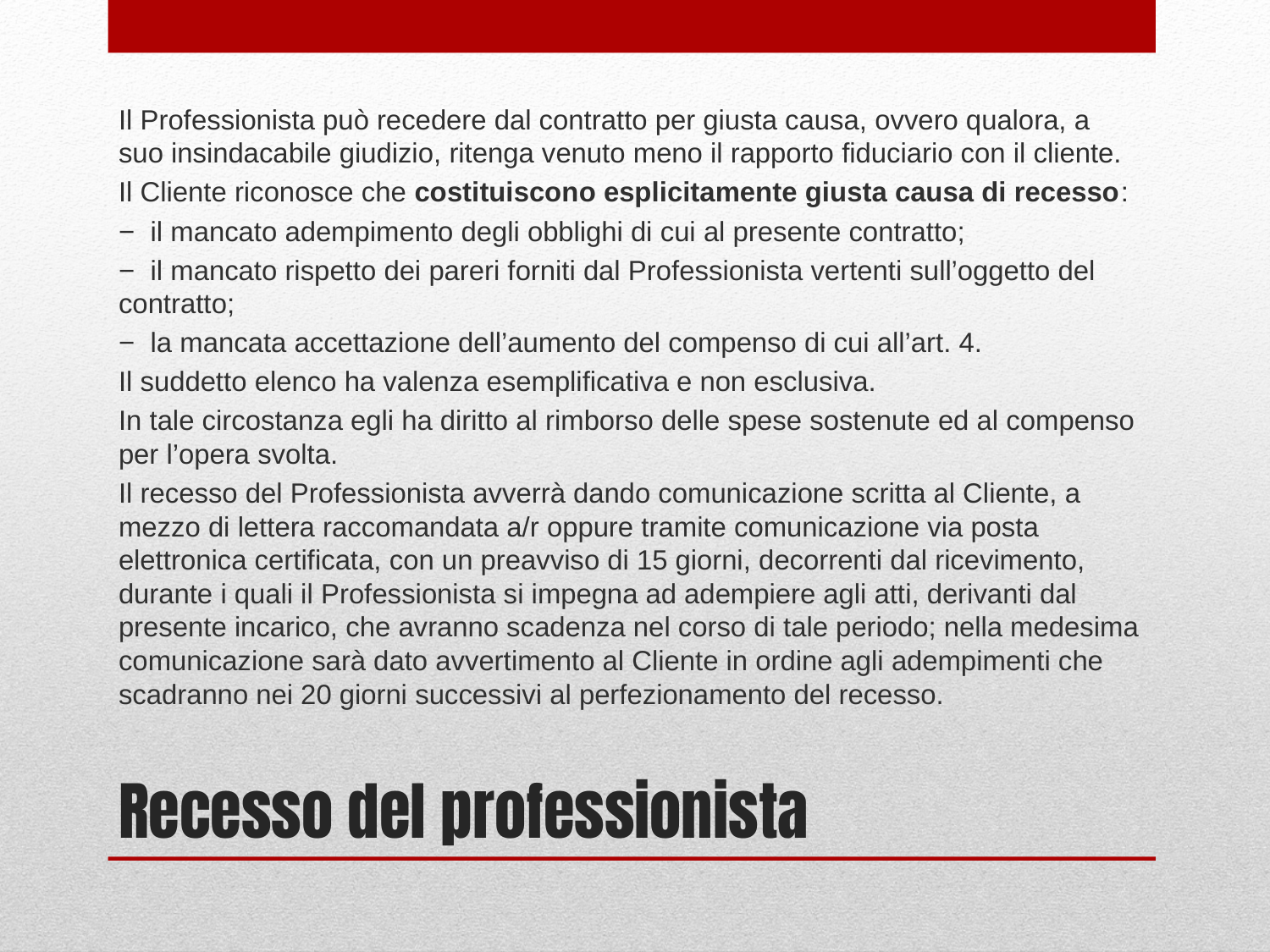

Il Professionista può recedere dal contratto per giusta causa, ovvero qualora, a suo insindacabile giudizio, ritenga venuto meno il rapporto fiduciario con il cliente.
Il Cliente riconosce che costituiscono esplicitamente giusta causa di recesso:
−  il mancato adempimento degli obblighi di cui al presente contratto;
−  il mancato rispetto dei pareri forniti dal Professionista vertenti sull’oggetto del contratto;
−  la mancata accettazione dell’aumento del compenso di cui all’art. 4.
Il suddetto elenco ha valenza esemplificativa e non esclusiva.
In tale circostanza egli ha diritto al rimborso delle spese sostenute ed al compenso per l’opera svolta.
Il recesso del Professionista avverrà dando comunicazione scritta al Cliente, a mezzo di lettera raccomandata a/r oppure tramite comunicazione via posta elettronica certificata, con un preavviso di 15 giorni, decorrenti dal ricevimento, durante i quali il Professionista si impegna ad adempiere agli atti, derivanti dal presente incarico, che avranno scadenza nel corso di tale periodo; nella medesima comunicazione sarà dato avvertimento al Cliente in ordine agli adempimenti che scadranno nei 20 giorni successivi al perfezionamento del recesso.

# Recesso del professionista